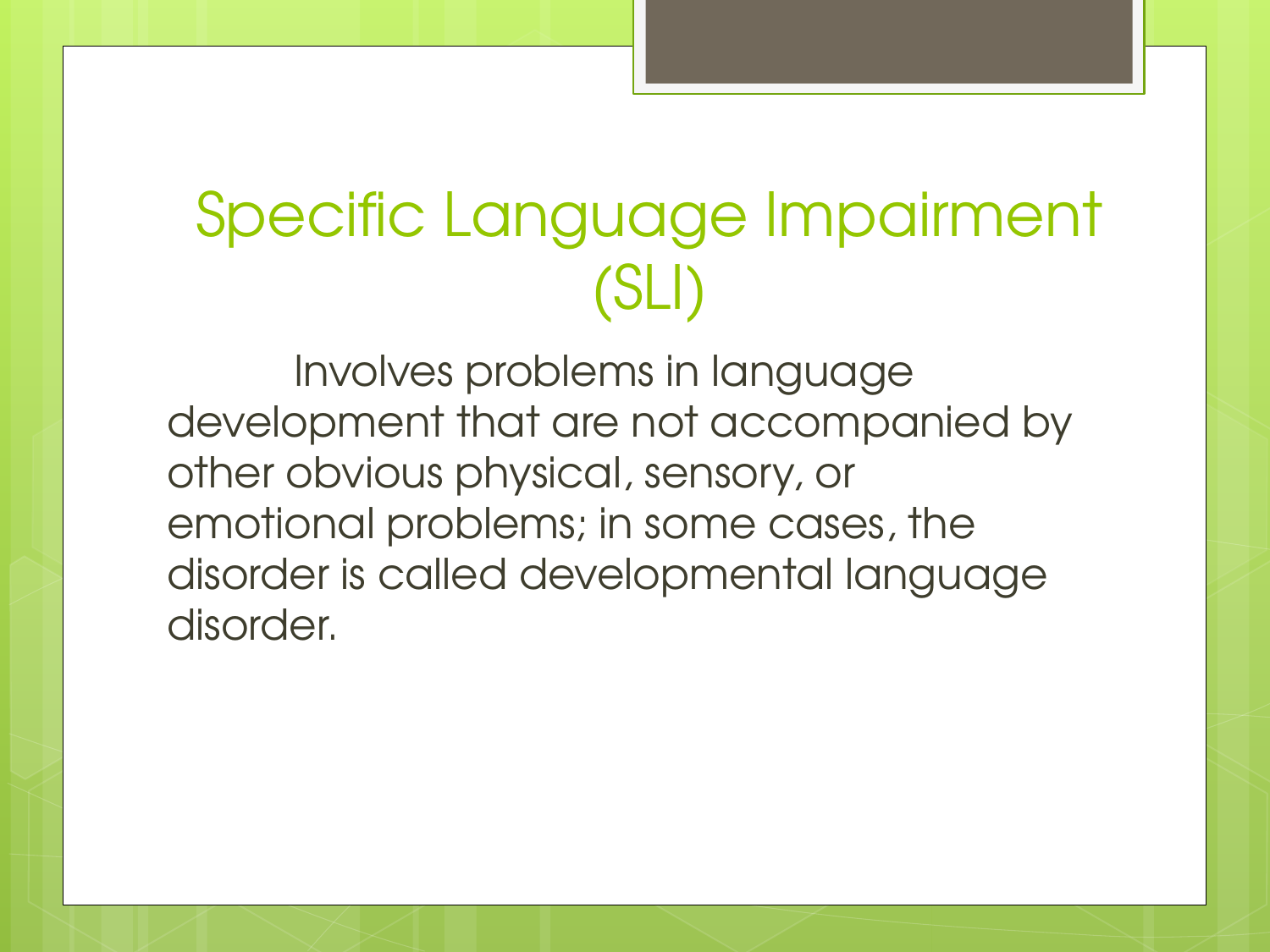

# Specific Language Impairment (SLI)
	Involves problems in language development that are not accompanied by other obvious physical, sensory, or emotional problems; in some cases, the disorder is called developmental language disorder.